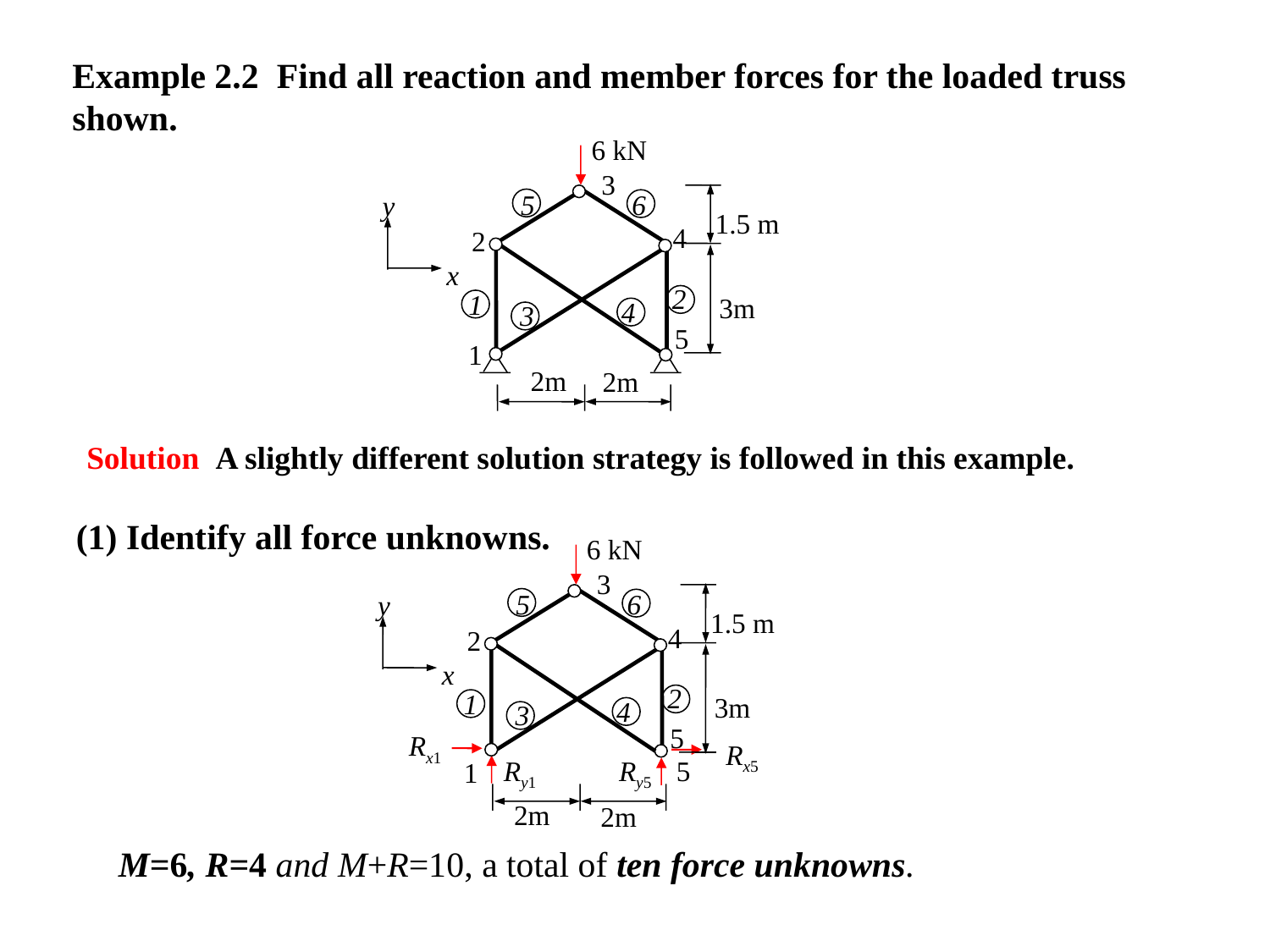

Example 2.2  Find all reaction and member forces for the loaded truss shown.

6 kN

3
5
6
y

1.5 m
4

2

x

2
1
3m

4

3

5
1

2m
2m

Solution  A slightly different solution strategy is followed in this example.
(1) Identify all force unknowns.
6 kN

3
5
6
y

1.5 m
4

2

x

2
1
3m

4

3

5
Rx1
Rx5

Ry5
Ry1
5

1

2m
2m

M=6, R=4 and M+R=10, a total of ten force unknowns.